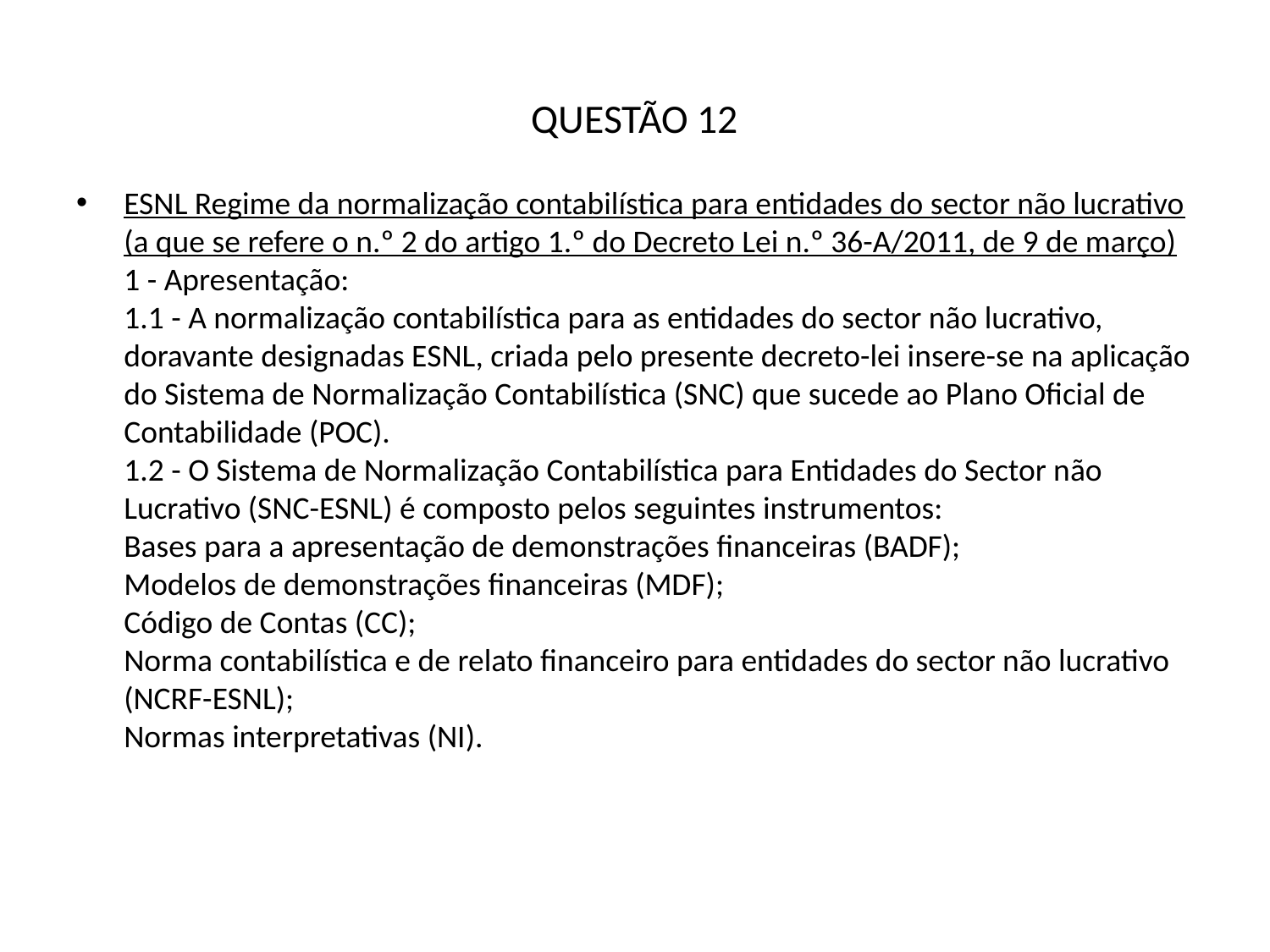

QUESTÃO 12
ESNL Regime da normalização contabilística para entidades do sector não lucrativo
(a que se refere o n.º 2 do artigo 1.º do Decreto Lei n.º 36-A/2011, de 9 de março)
1 - Apresentação:
1.1 - A normalização contabilística para as entidades do sector não lucrativo, doravante designadas ESNL, criada pelo presente decreto-lei insere-se na aplicação do Sistema de Normalização Contabilística (SNC) que sucede ao Plano Oficial de Contabilidade (POC).
1.2 - O Sistema de Normalização Contabilística para Entidades do Sector não Lucrativo (SNC-ESNL) é composto pelos seguintes instrumentos:
Bases para a apresentação de demonstrações financeiras (BADF);
Modelos de demonstrações financeiras (MDF);
Código de Contas (CC);
Norma contabilística e de relato financeiro para entidades do sector não lucrativo (NCRF-ESNL);
Normas interpretativas (NI).